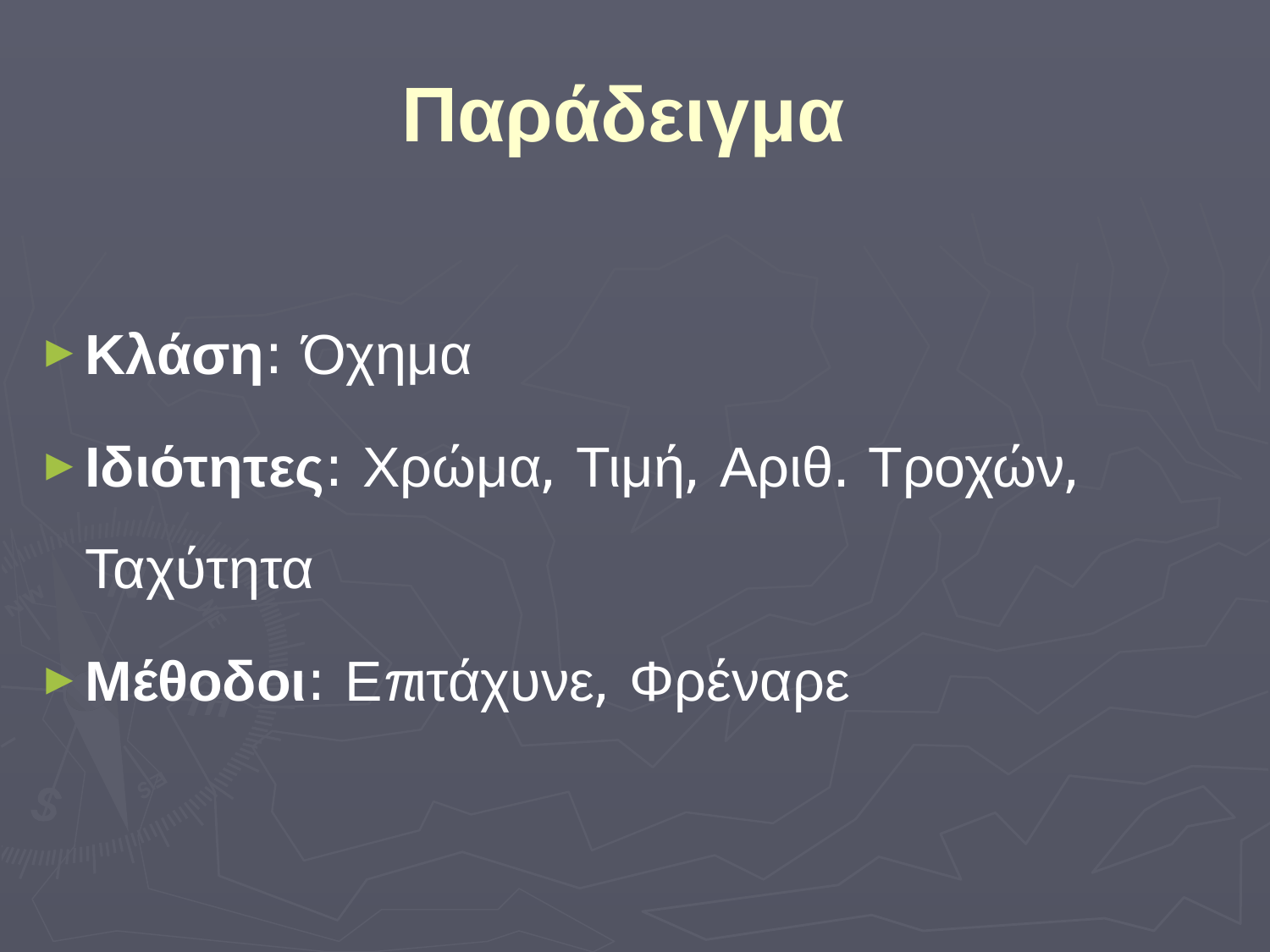

Παράδειγμα
Κλάση: Όχημα
Ιδιότητες: Χρώμα, Τιμή, Αριθ. Τροχών, Ταχύτητα
Μέθοδοι: Επιτάχυνε, Φρέναρε